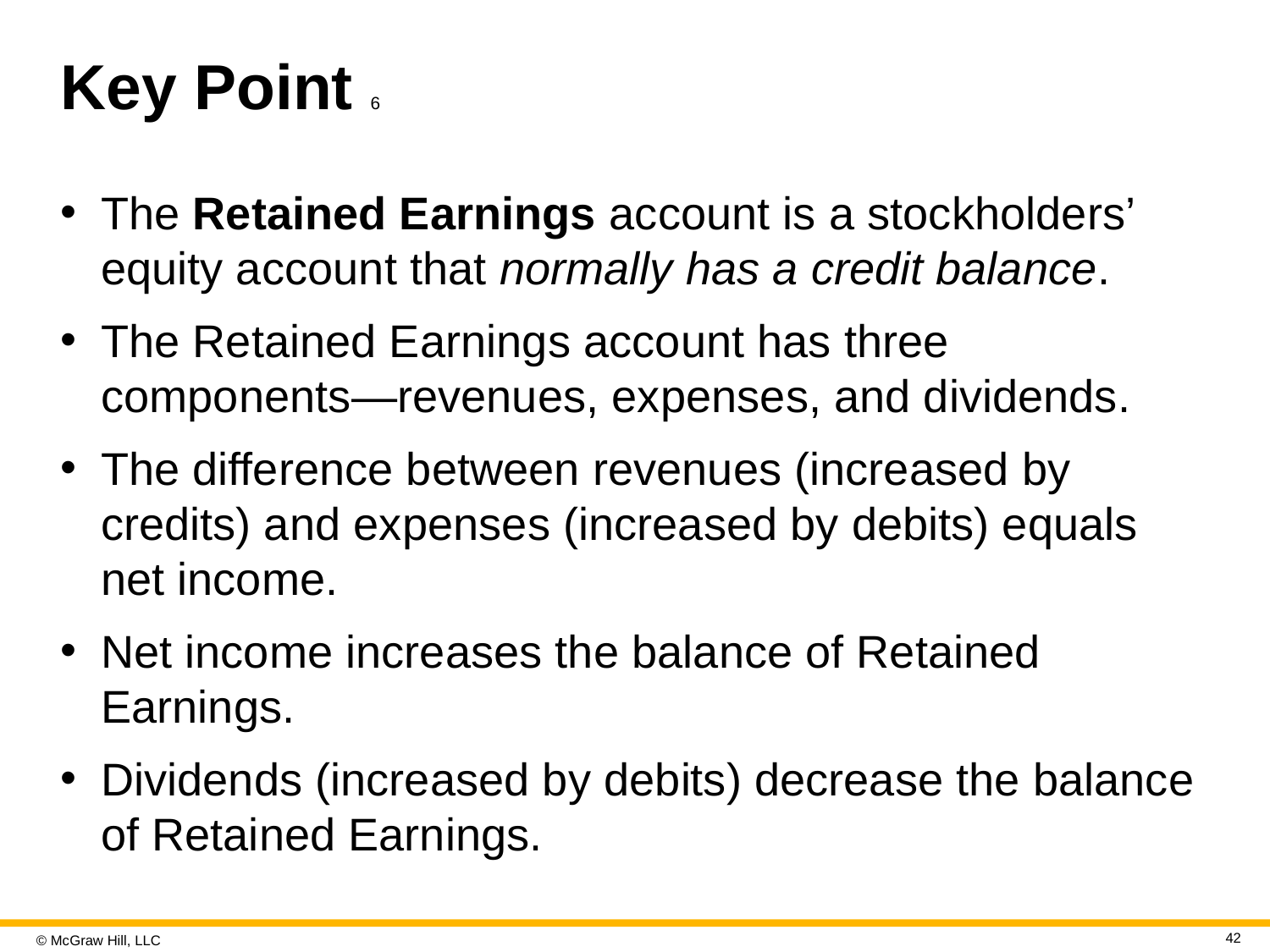

# Key Point 6
The Retained Earnings account is a stockholders’ equity account that normally has a credit balance.
The Retained Earnings account has three components—revenues, expenses, and dividends.
The difference between revenues (increased by credits) and expenses (increased by debits) equals net income.
Net income increases the balance of Retained Earnings.
Dividends (increased by debits) decrease the balance of Retained Earnings.
42